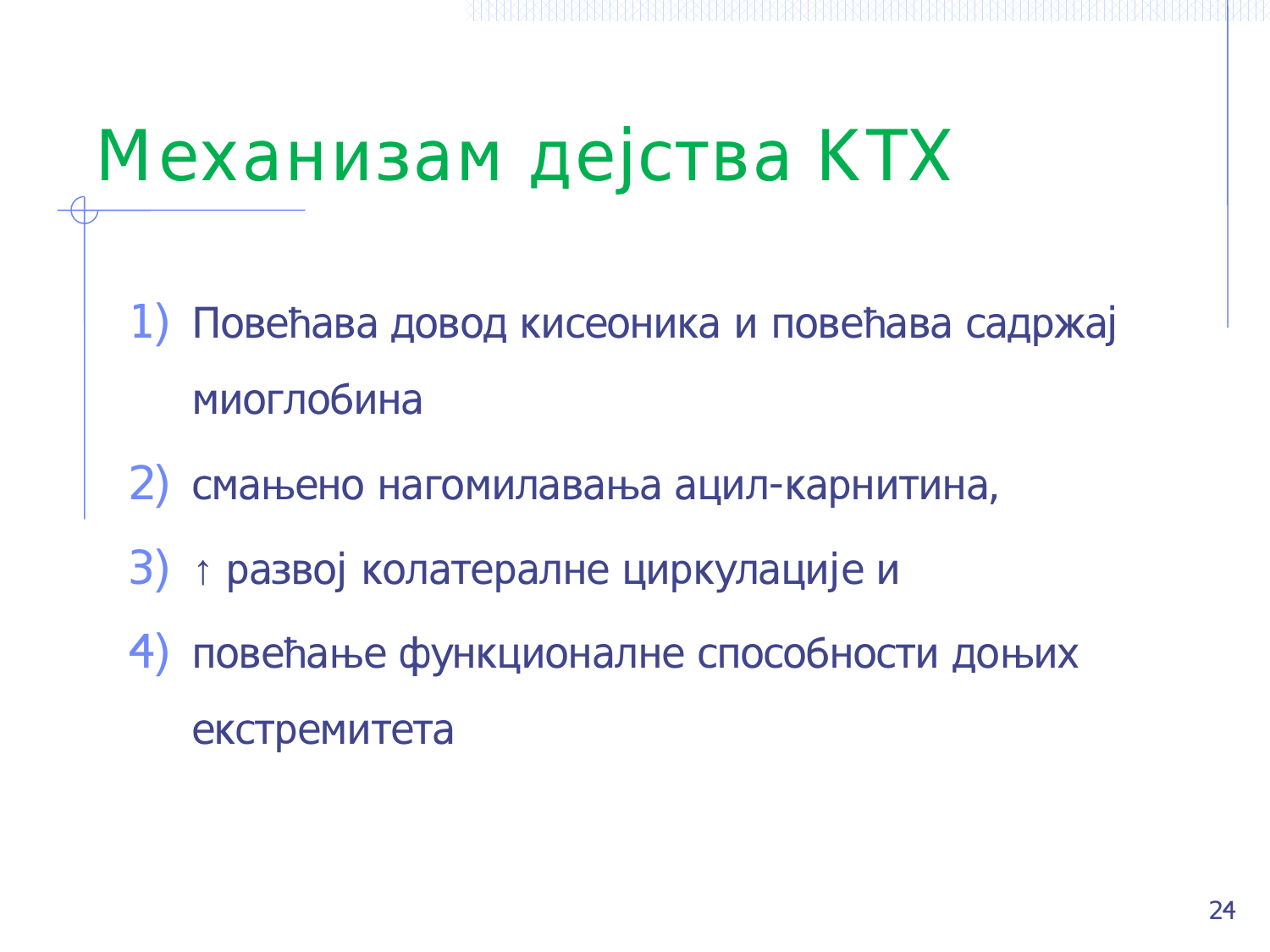

# Механизам дејства КТХ
Повећава довод кисеоника и повећава садржај миоглобина
смањено нагомилавања ацил-карнитина,
↑ развој колатералне циркулације и
повећање функционалне способности доњих екстремитета
24